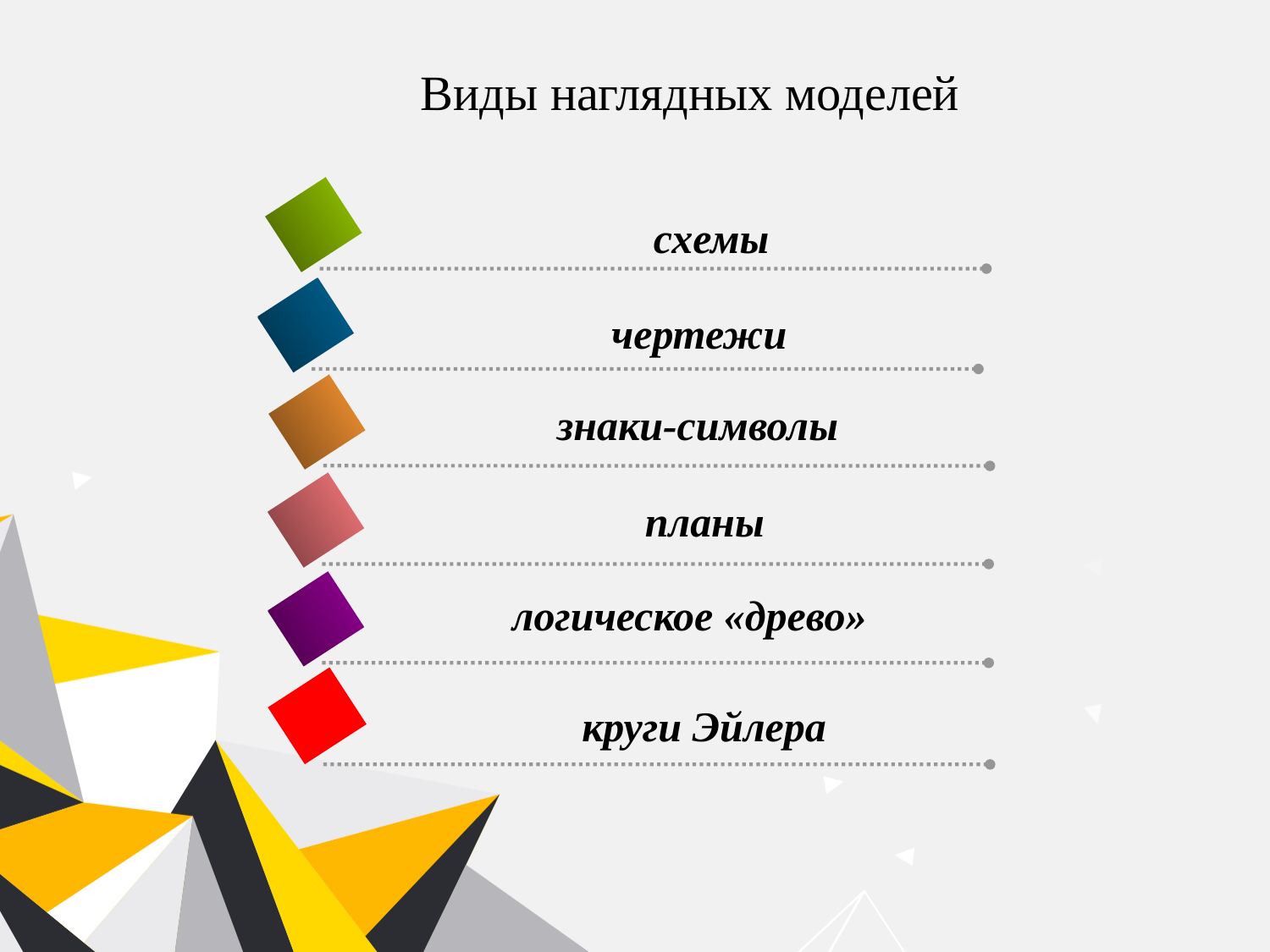

# Виды наглядных моделей

схемы

чертежи

знаки-символы

планы
логическое «древо»

круги Эйлера